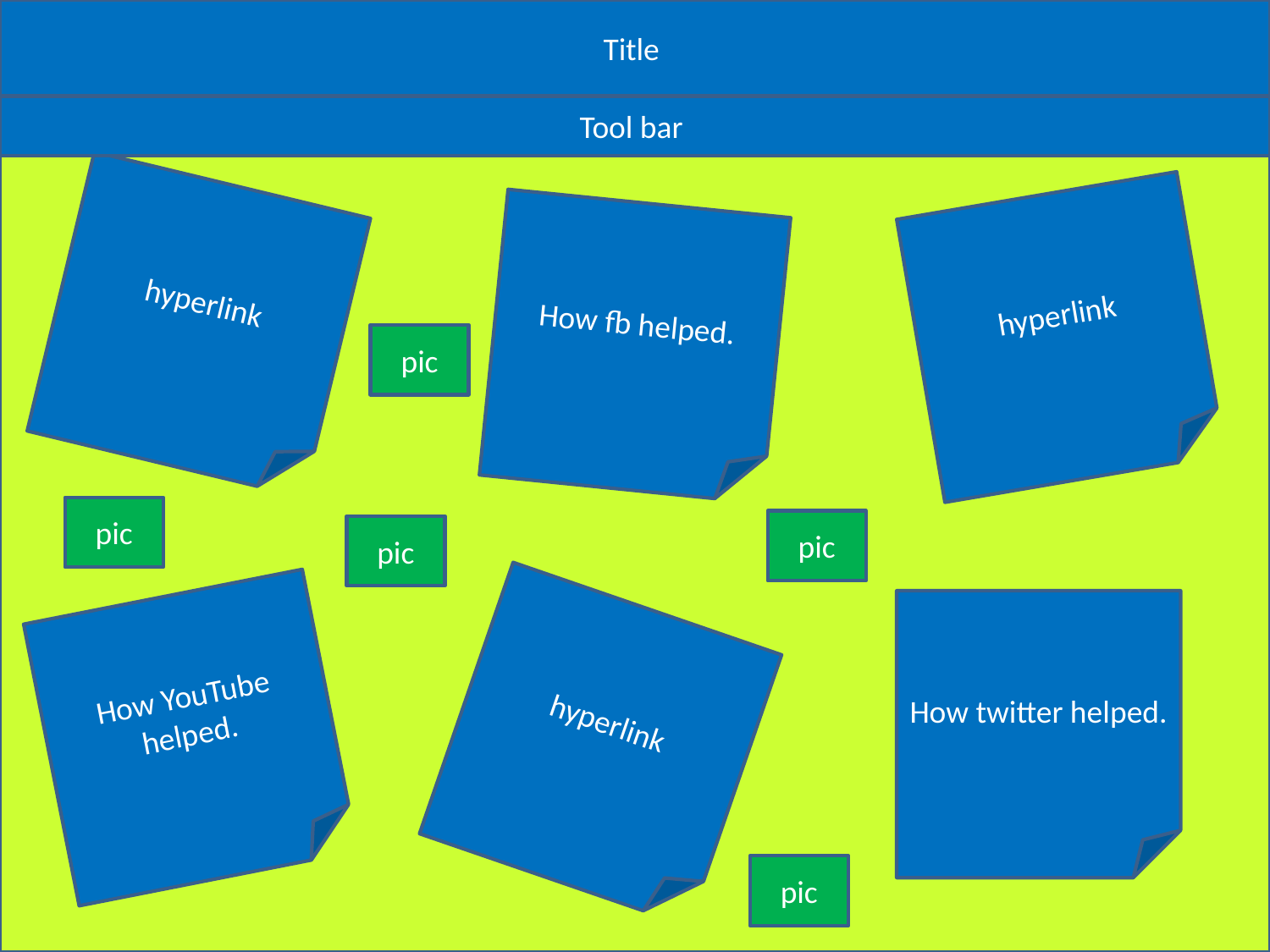

Title
#
Tool bar
hyperlink
hyperlink
How fb helped.

pic
pic
pic
pic
How twitter helped.
How YouTube helped.
hyperlink
pic